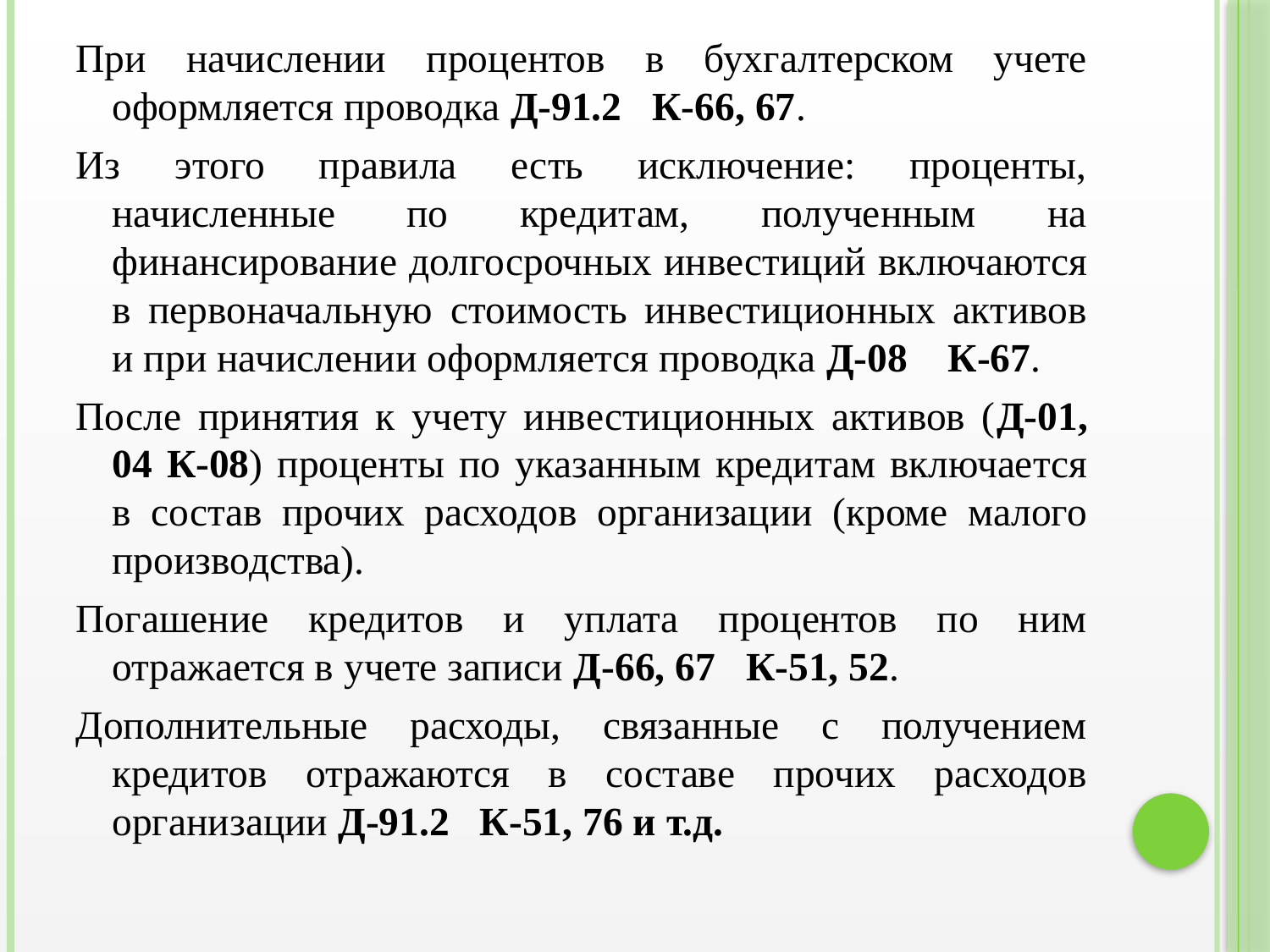

При начислении процентов в бухгалтерском учете оформляется проводка Д-91.2   К-66, 67.
Из этого правила есть исключение: проценты, начисленные по кредитам, полученным на финансирование долгосрочных инвестиций включаются в первоначальную стоимость инвестиционных активов и при начислении оформляется проводка Д-08    К-67.
После принятия к учету инвестиционных активов (Д-01, 04 К-08) проценты по указанным кредитам включается в состав прочих расходов организации (кроме малого производства).
Погашение кредитов и уплата процентов по ним отражается в учете записи Д-66, 67   К-51, 52.
Дополнительные расходы, связанные с получением кредитов отражаются в составе прочих расходов организации Д-91.2   К-51, 76 и т.д.